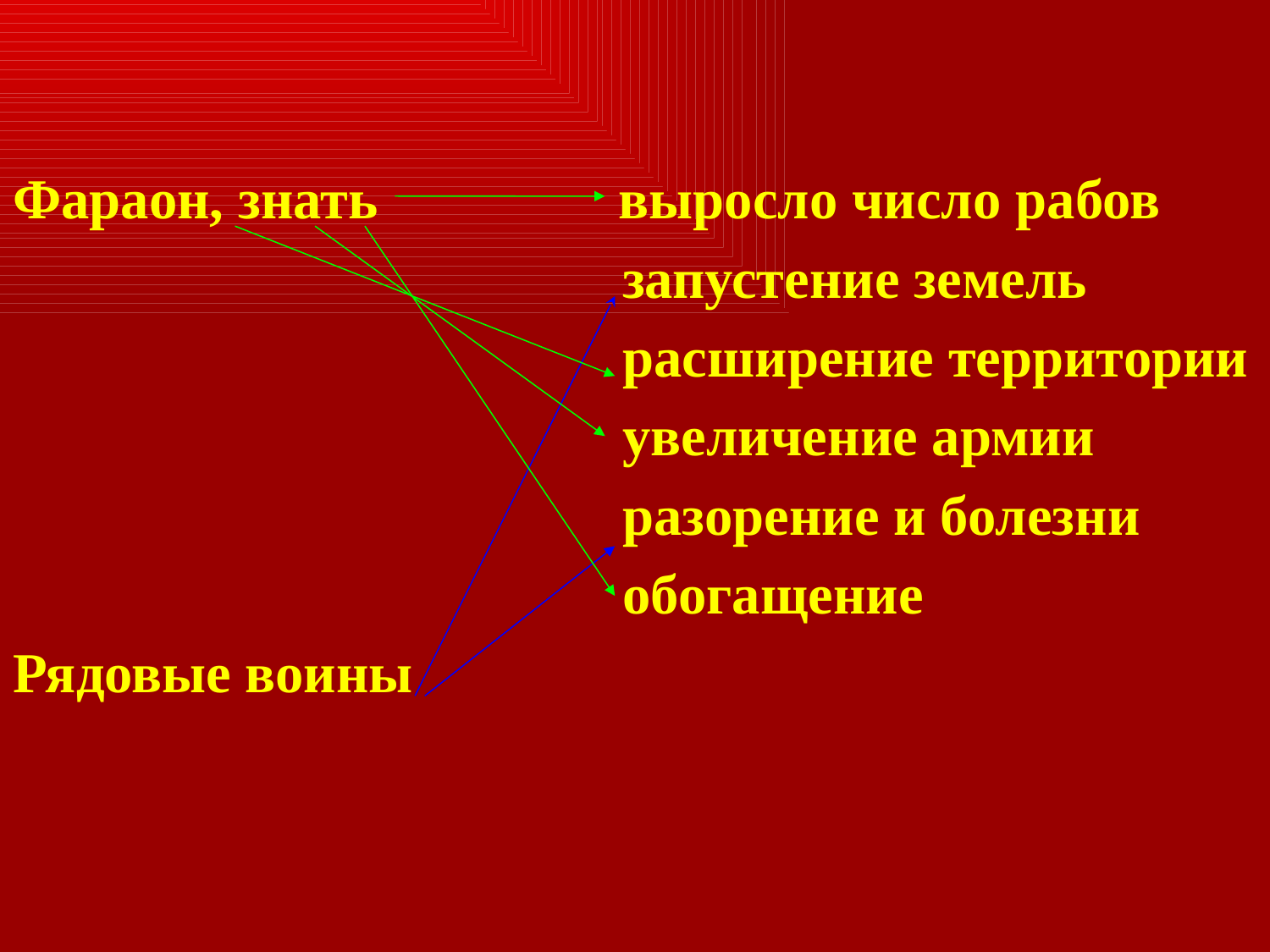

Фараон, знать                 выросло число рабов
                                           запустение земель
                                           расширение территории
                                           увеличение армии
                                           разорение и болезни
                                           обогащение
Рядовые воины